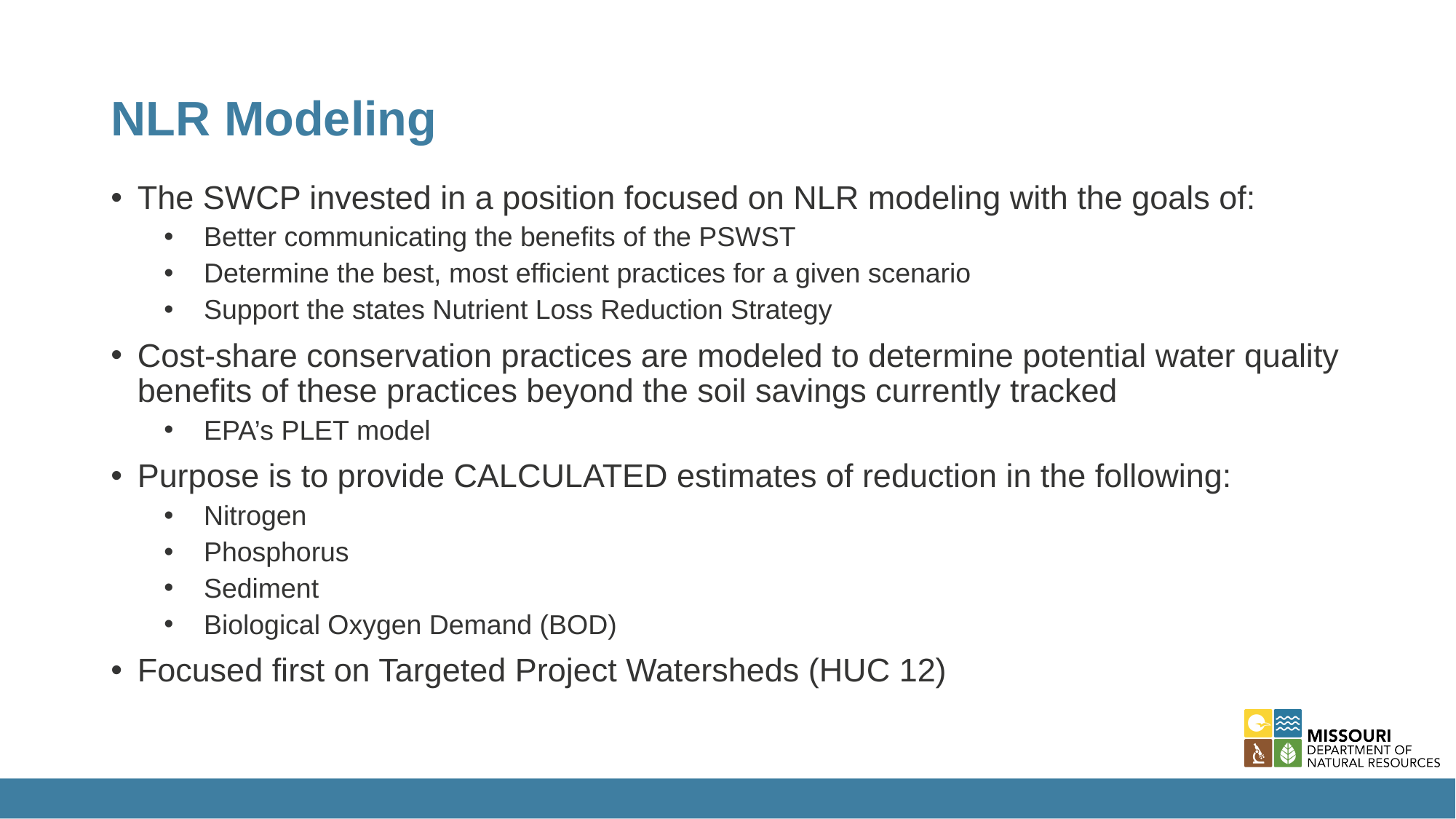

# NLR Modeling
The SWCP invested in a position focused on NLR modeling with the goals of:
Better communicating the benefits of the PSWST
Determine the best, most efficient practices for a given scenario
Support the states Nutrient Loss Reduction Strategy
Cost-share conservation practices are modeled to determine potential water quality benefits of these practices beyond the soil savings currently tracked
EPA’s PLET model
Purpose is to provide CALCULATED estimates of reduction in the following:
Nitrogen
Phosphorus
Sediment
Biological Oxygen Demand (BOD)
Focused first on Targeted Project Watersheds (HUC 12)